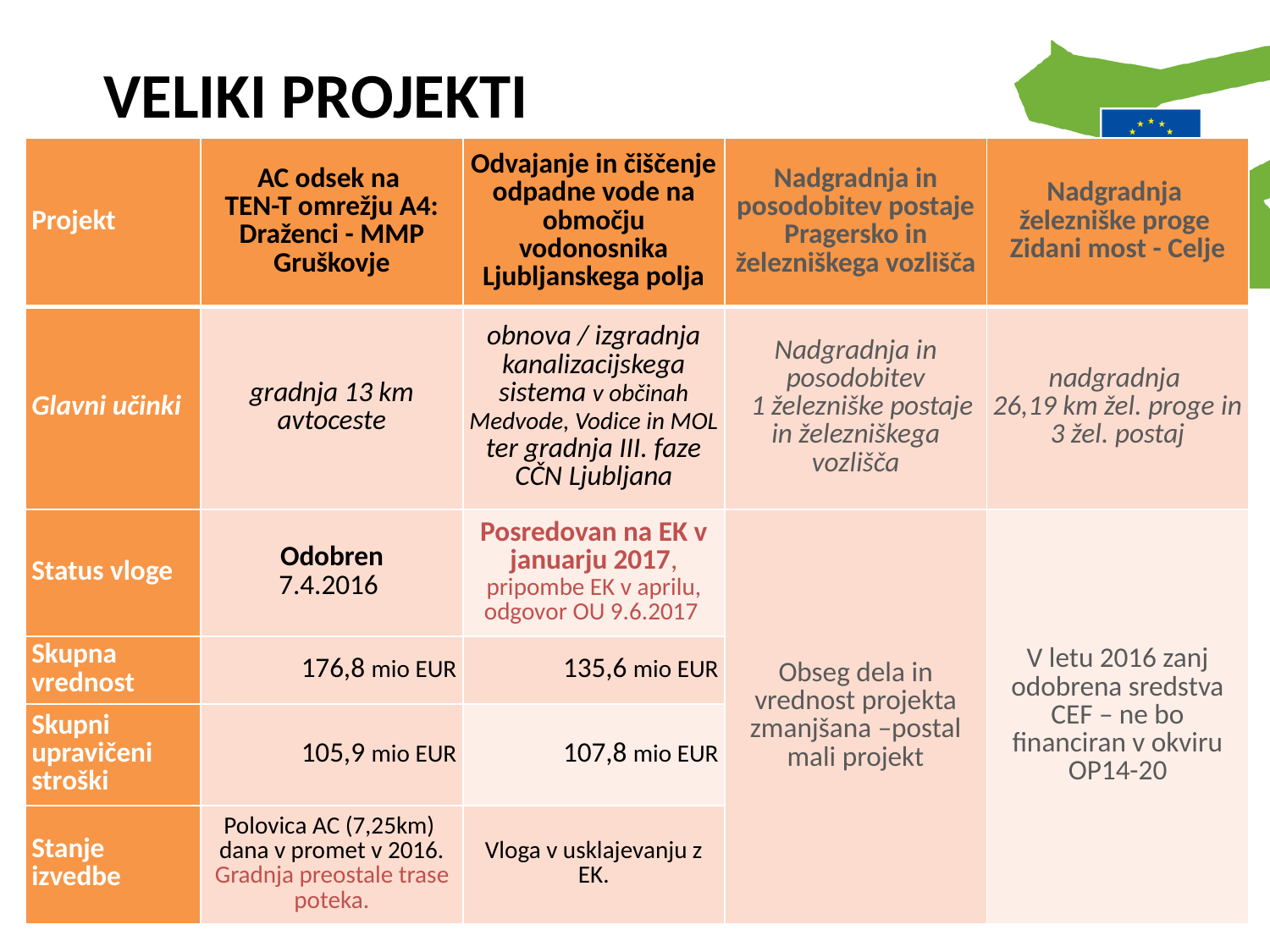

VELIKI PROJEKTI
| Projekt | AC odsek na TEN-T omrežju A4: Draženci - MMP Gruškovje | Odvajanje in čiščenje odpadne vode na območju vodonosnika Ljubljanskega polja | Nadgradnja in posodobitev postaje Pragersko in železniškega vozlišča | Nadgradnja železniške proge Zidani most - Celje |
| --- | --- | --- | --- | --- |
| Glavni učinki | gradnja 13 km avtoceste | obnova / izgradnja kanalizacijskega sistema v občinah Medvode, Vodice in MOL ter gradnja III. faze CČN Ljubljana | Nadgradnja in posodobitev 1 železniške postaje in železniškega vozlišča | nadgradnja 26,19 km žel. proge in 3 žel. postaj |
| Status vloge | Odobren 7.4.2016 | Posredovan na EK v januarju 2017, pripombe EK v aprilu, odgovor OU 9.6.2017 | Obseg dela in vrednost projekta zmanjšana –postal mali projekt | V letu 2016 zanj odobrena sredstva CEF – ne bo financiran v okviru OP14-20 |
| Skupna vrednost | 176,8 mio EUR | 135,6 mio EUR |  |  |
| Skupni upravičeni stroški | 105,9 mio EUR | 107,8 mio EUR |  |  |
| Stanje izvedbe | Polovica AC (7,25km) dana v promet v 2016. Gradnja preostale trase poteka. | Vloga v usklajevanju z EK. |  |  |